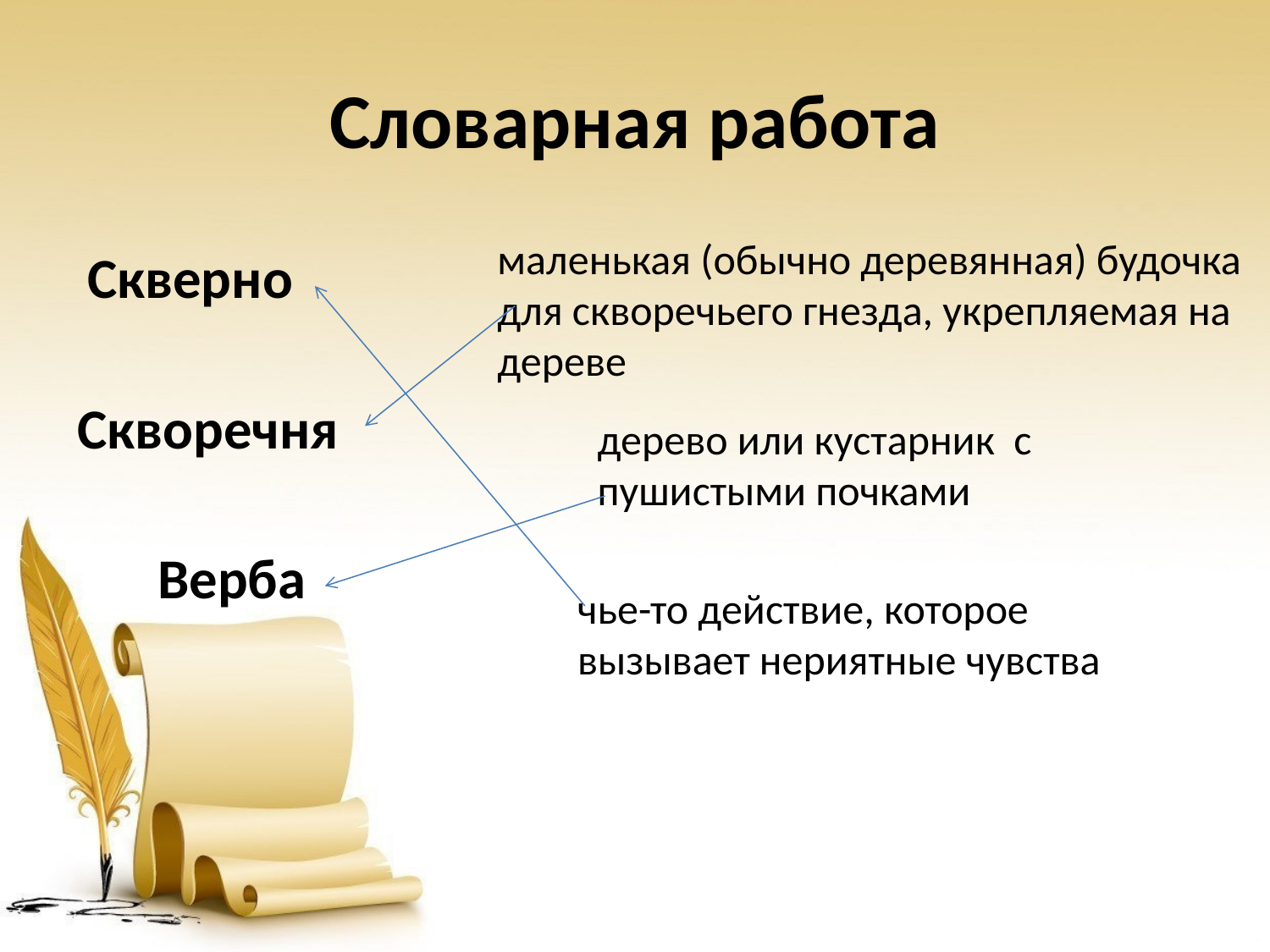

# Словарная работа
маленькая (обычно деревянная) будочка для скворечьего гнезда, укрепляемая на дереве
Скверно
Скворечня
дерево или кустарник  с пушистыми почками
Верба
чье-то действие, которое вызывает нериятные чувства